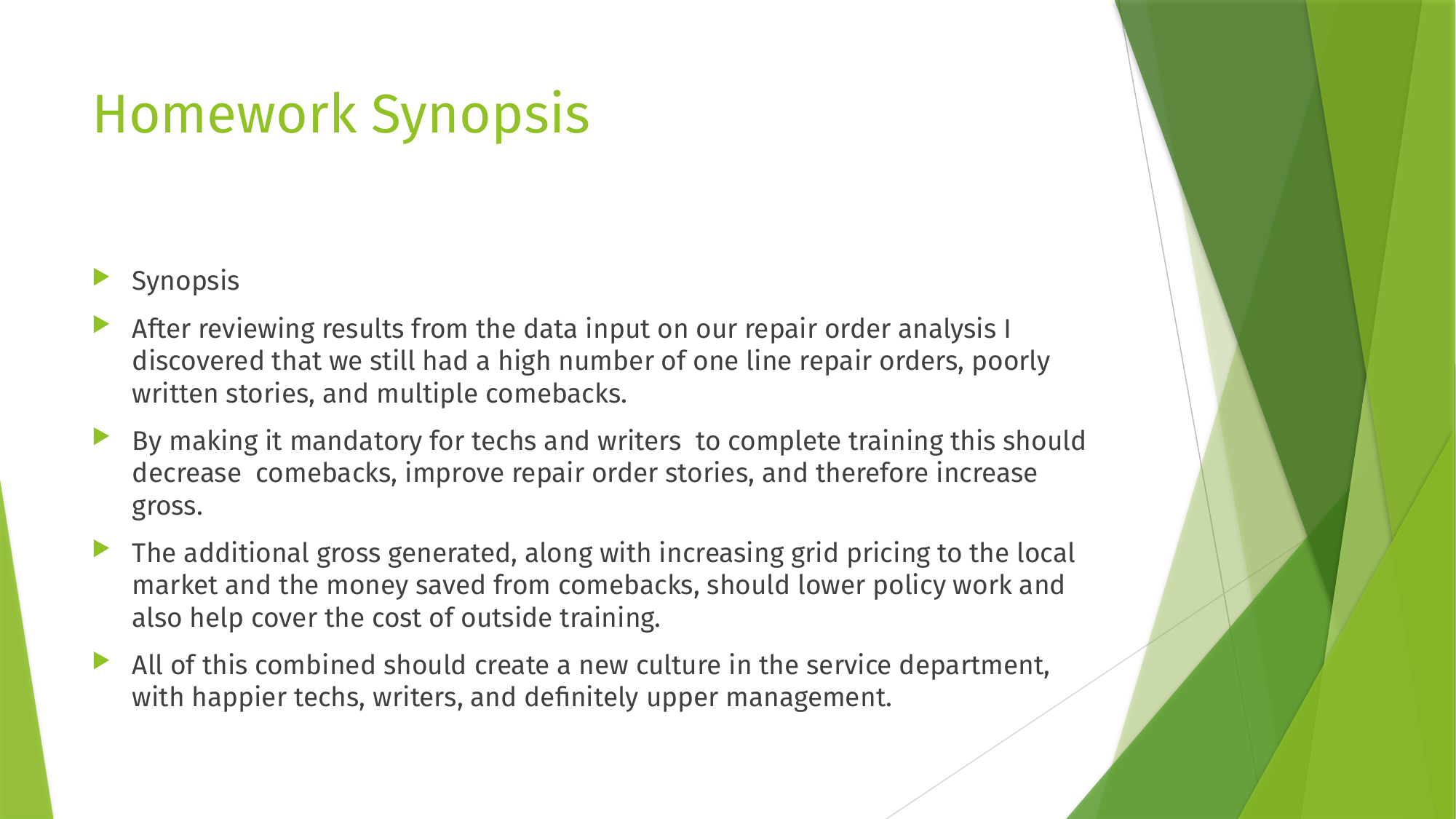

# Homework Synopsis
Synopsis
After reviewing results from the data input on our repair order analysis I discovered that we still had a high number of one line repair orders, poorly written stories, and multiple comebacks.
By making it mandatory for techs and writers  to complete training this should decrease  comebacks, improve repair order stories, and therefore increase gross.
The additional gross generated, along with increasing grid pricing to the local market and the money saved from comebacks, should lower policy work and also help cover the cost of outside training.
All of this combined should create a new culture in the service department, with happier techs, writers, and definitely upper management.